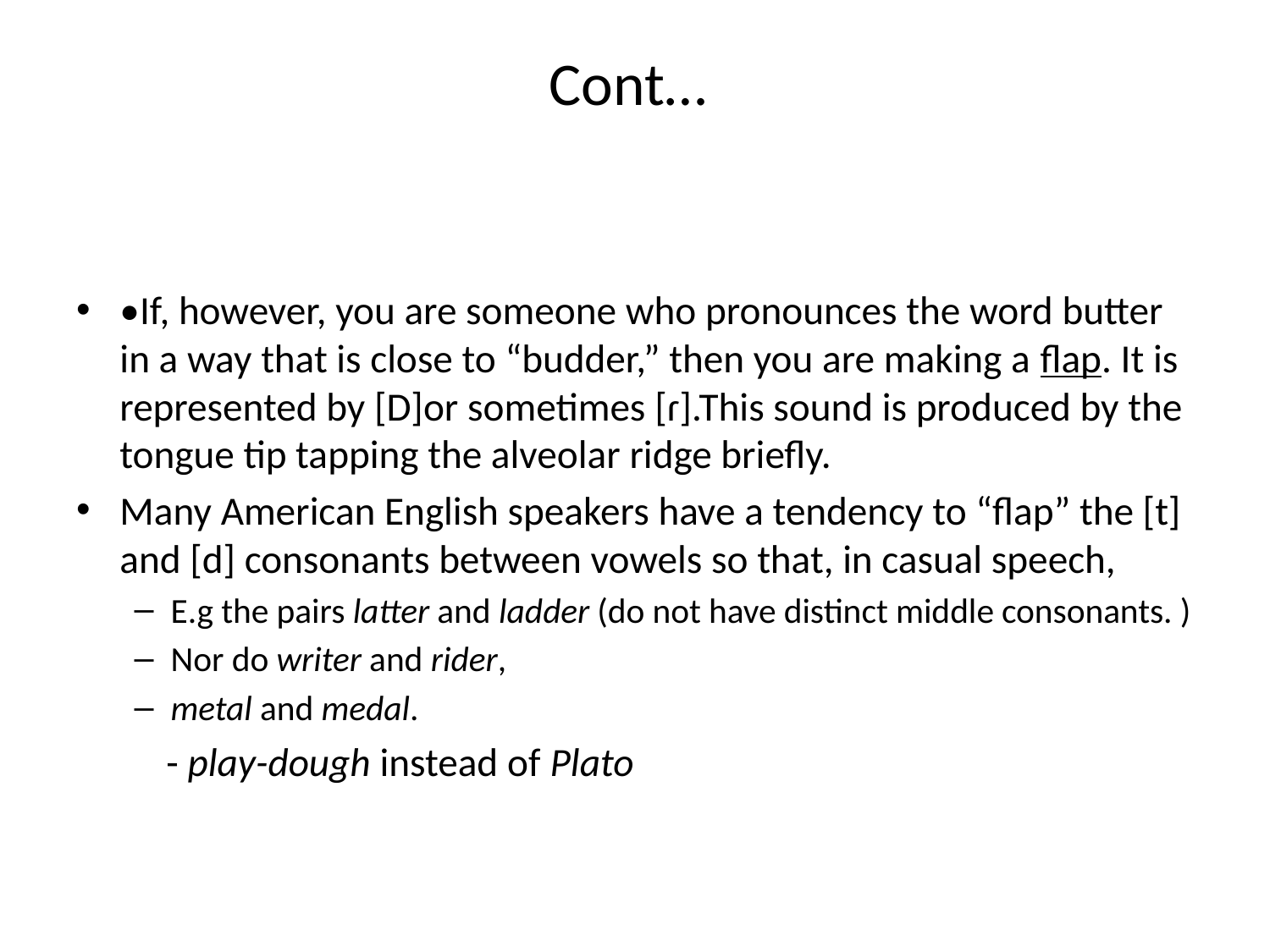

# Cont…

•If, however, you are someone who pronounces the word butter in a way that is close to “budder,” then you are making a flap. It is represented by [D]or sometimes [ɾ].This sound is produced by the tongue tip tapping the alveolar ridge briefly.
Many American English speakers have a tendency to “flap” the [t] and [d] consonants between vowels so that, in casual speech,
E.g the pairs latter and ladder (do not have distinct middle consonants. )
Nor do writer and rider,
metal and medal.
	- play-dough instead of Plato